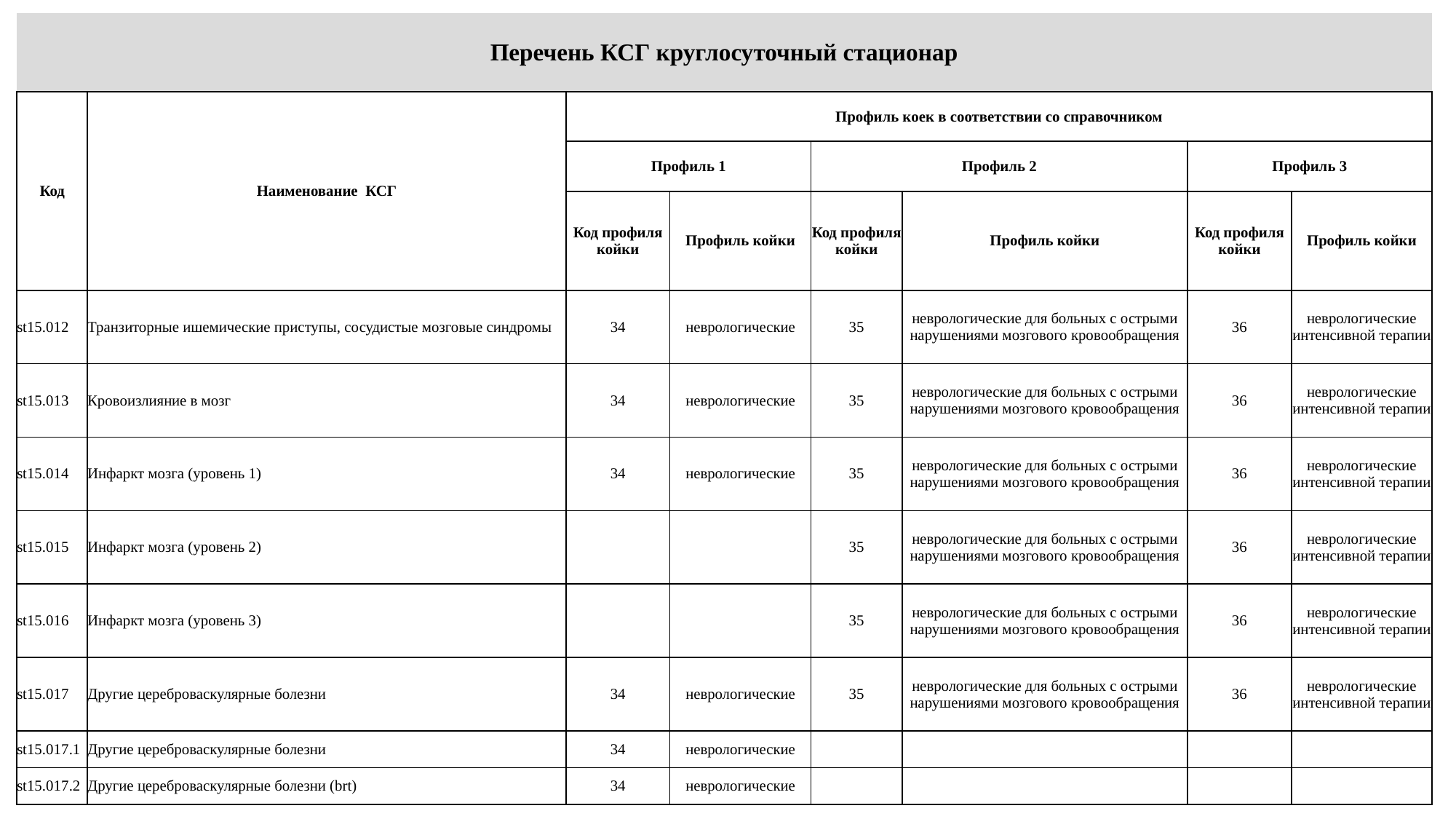

| Перечень КСГ круглосуточный стационар |  |  |  |  |  |  |  |
| --- | --- | --- | --- | --- | --- | --- | --- |
| Код | Наименование КСГ | Профиль коек в соответствии со справочником |  |  |  |  |  |
|  |  | Профиль 1 |  | Профиль 2 |  | Профиль 3 |  |
|  |  | Код профиля койки | Профиль койки | Код профиля койки | Профиль койки | Код профиля койки | Профиль койки |
| st15.012 | Транзиторные ишемические приступы, сосудистые мозговые синдромы | 34 | неврологические | 35 | неврологические для больных с острыми нарушениями мозгового кровообращения | 36 | неврологические интенсивной терапии |
| st15.013 | Кровоизлияние в мозг | 34 | неврологические | 35 | неврологические для больных с острыми нарушениями мозгового кровообращения | 36 | неврологические интенсивной терапии |
| st15.014 | Инфаркт мозга (уровень 1) | 34 | неврологические | 35 | неврологические для больных с острыми нарушениями мозгового кровообращения | 36 | неврологические интенсивной терапии |
| st15.015 | Инфаркт мозга (уровень 2) |  |  | 35 | неврологические для больных с острыми нарушениями мозгового кровообращения | 36 | неврологические интенсивной терапии |
| st15.016 | Инфаркт мозга (уровень 3) |  |  | 35 | неврологические для больных с острыми нарушениями мозгового кровообращения | 36 | неврологические интенсивной терапии |
| st15.017 | Другие цереброваскулярные болезни | 34 | неврологические | 35 | неврологические для больных с острыми нарушениями мозгового кровообращения | 36 | неврологические интенсивной терапии |
| st15.017.1 | Другие цереброваскулярные болезни | 34 | неврологические |  |  |  |  |
| st15.017.2 | Другие цереброваскулярные болезни (brt) | 34 | неврологические |  |  |  |  |